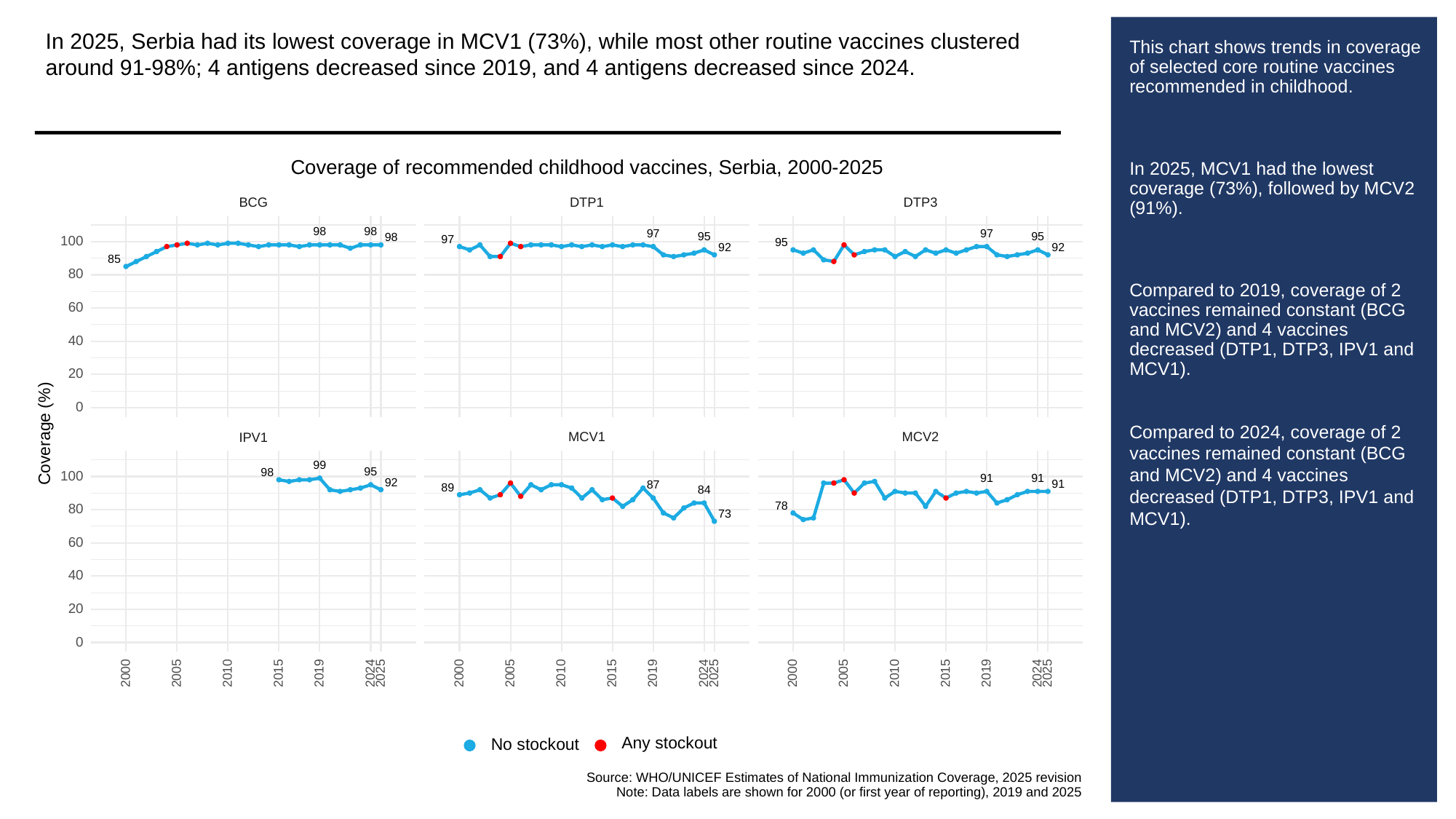

In 2025, Serbia had its lowest coverage in MCV1 (73%), while most other routine vaccines clustered around 91-98%; 4 antigens decreased since 2019, and 4 antigens decreased since 2024.
# This chart shows trends in coverage of selected core routine vaccines recommended in childhood.

In 2025, MCV1 had the lowest coverage (73%), followed by MCV2 (91%).

Compared to 2019, coverage of 2 vaccines remained constant (BCG and MCV2) and 4 vaccines decreased (DTP1, DTP3, IPV1 and MCV1).

Compared to 2024, coverage of 2 vaccines remained constant (BCG and MCV2) and 4 vaccines decreased (DTP1, DTP3, IPV1 and MCV1).

Coverage of recommended childhood vaccines, Serbia, 2000-2025
BCG
DTP3
DTP1

98
98
97
97
95
95
98
97
100
95

92
92

85

80

60

40

20

0

Coverage (%)
MCV1
MCV2
IPV1

99
95
98
100
91
91

92

91

87

89

84

78

80

73

60

40

20

0

2000
2005
2010
2015
2019
2024
2025
2000
2005
2010
2015
2019
2024
2025
2000
2005
2010
2015
2019
2024
2025
Any stockout
No stockout

Source: WHO/UNICEF Estimates of National Immunization Coverage, 2025 revision
Note: Data labels are shown for 2000 (or first year of reporting), 2019 and 2025